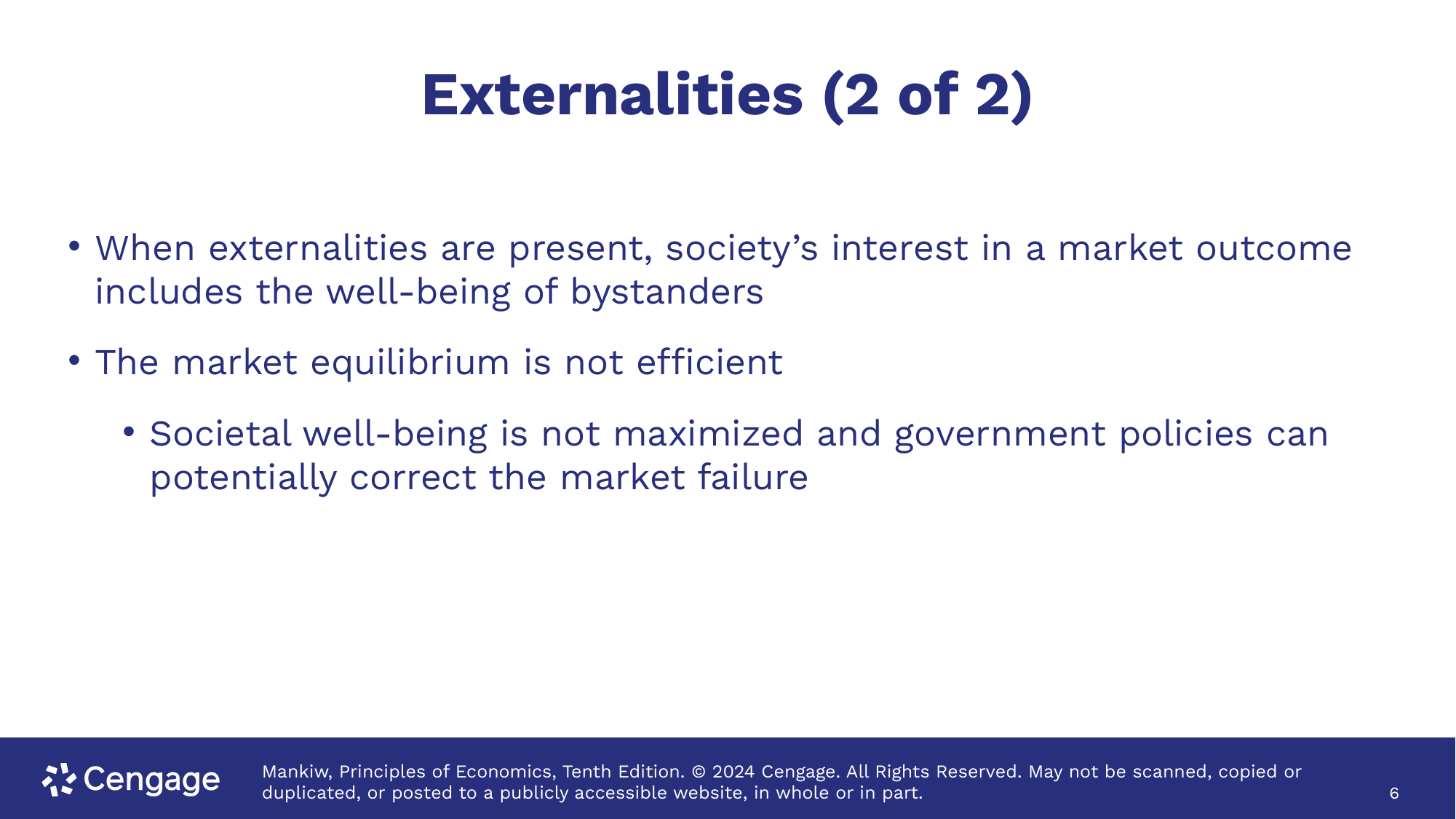

# Externalities (2 of 2)
When externalities are present, society’s interest in a market outcome includes the well-being of bystanders
The market equilibrium is not efficient
Societal well-being is not maximized and government policies can potentially correct the market failure